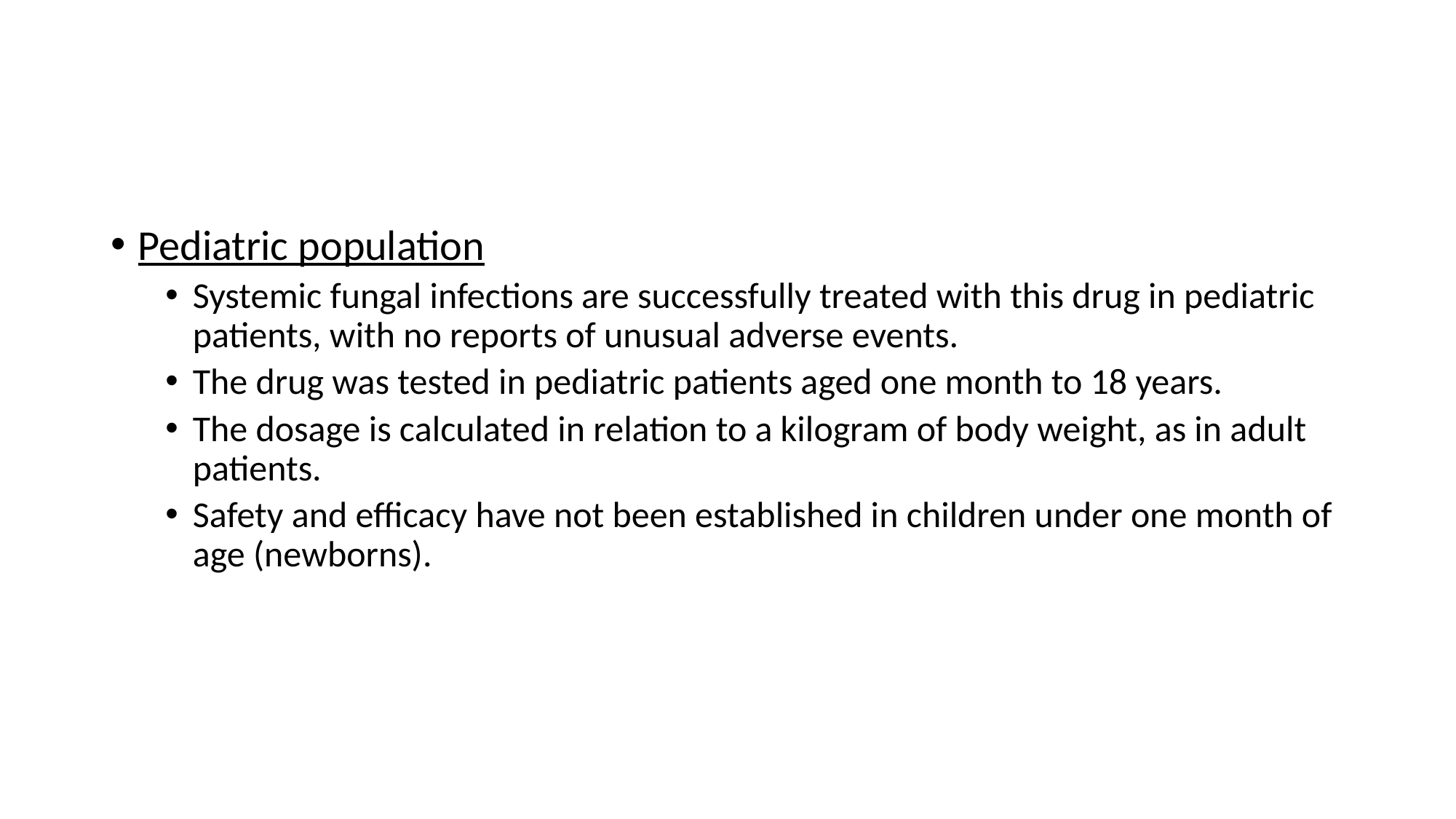

#
Pediatric population
Systemic fungal infections are successfully treated with this drug in pediatric patients, with no reports of unusual adverse events.
The drug was tested in pediatric patients aged one month to 18 years.
The dosage is calculated in relation to a kilogram of body weight, as in adult patients.
Safety and efficacy have not been established in children under one month of age (newborns).